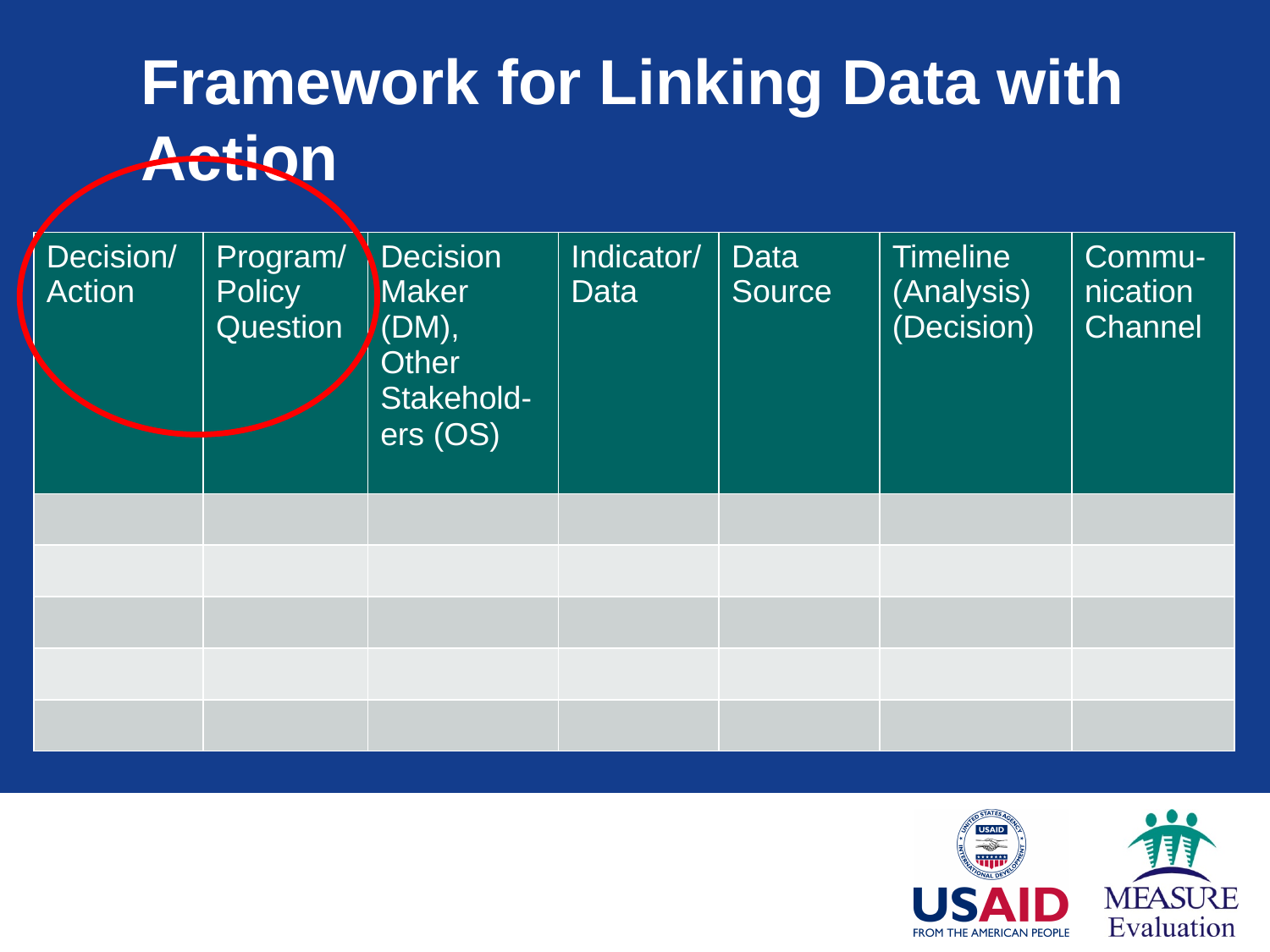

# Framework for Linking Data with Action

| Decision/ Action | Program/Policy Question | Decision Maker (DM), Other Stakehold-ers (OS) | Indicator/Data | Data Source | Timeline (Analysis) (Decision) | Commu-nication Channel |
| --- | --- | --- | --- | --- | --- | --- |
|  |  |  |  |  |  |  |
|  |  |  |  |  |  |  |
|  |  |  |  |  |  |  |
|  |  |  |  |  |  |  |
|  |  |  |  |  |  |  |